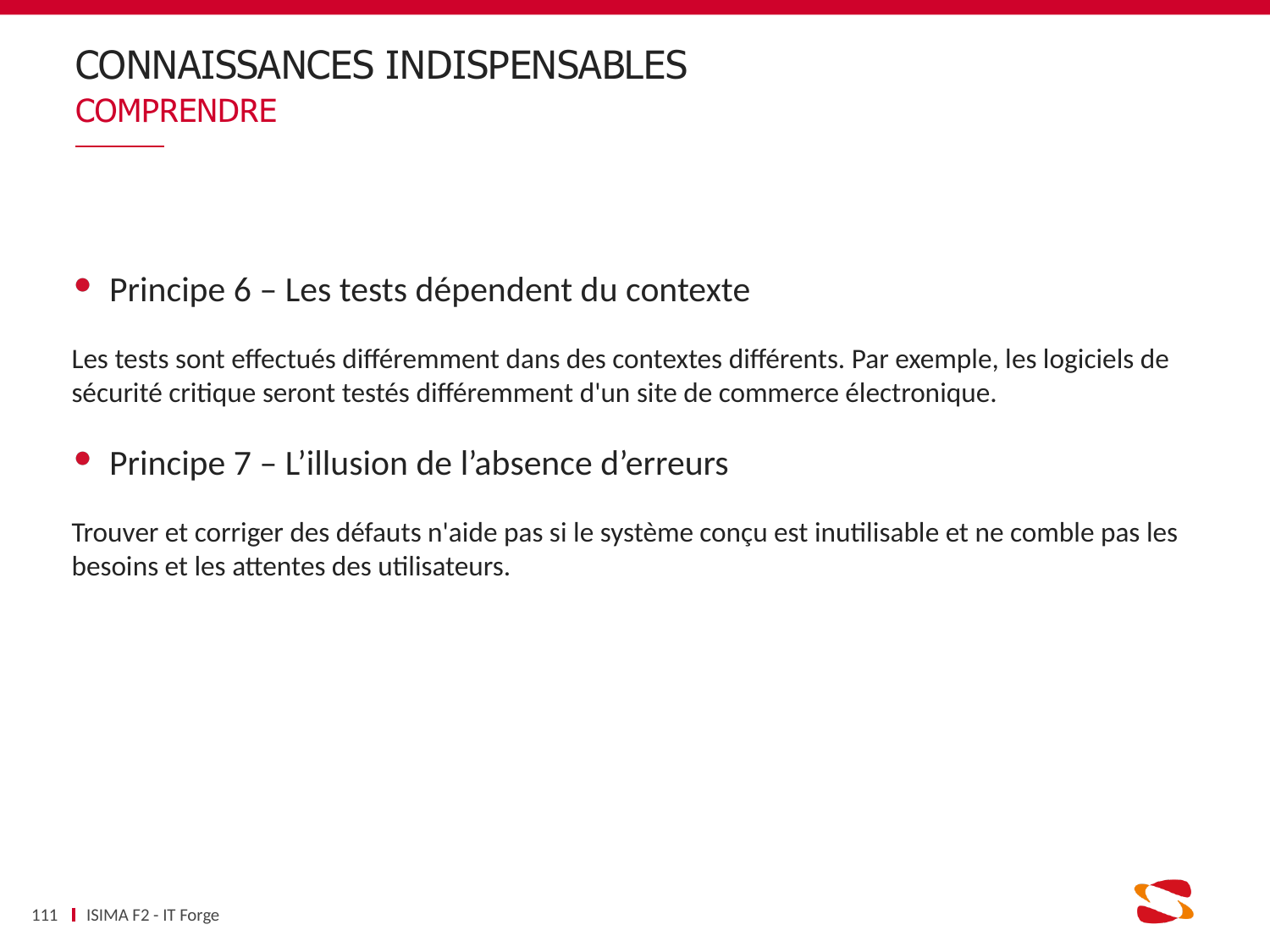

# Connaissances indispensables
COMPRENDRE
Principe 6 – Les tests dépendent du contexte
Les tests sont effectués différemment dans des contextes différents. Par exemple, les logiciels de sécurité critique seront testés différemment d'un site de commerce électronique.
Principe 7 – L’illusion de l’absence d’erreurs
Trouver et corriger des défauts n'aide pas si le système conçu est inutilisable et ne comble pas les besoins et les attentes des utilisateurs.

111
ISIMA F2 - IT Forge